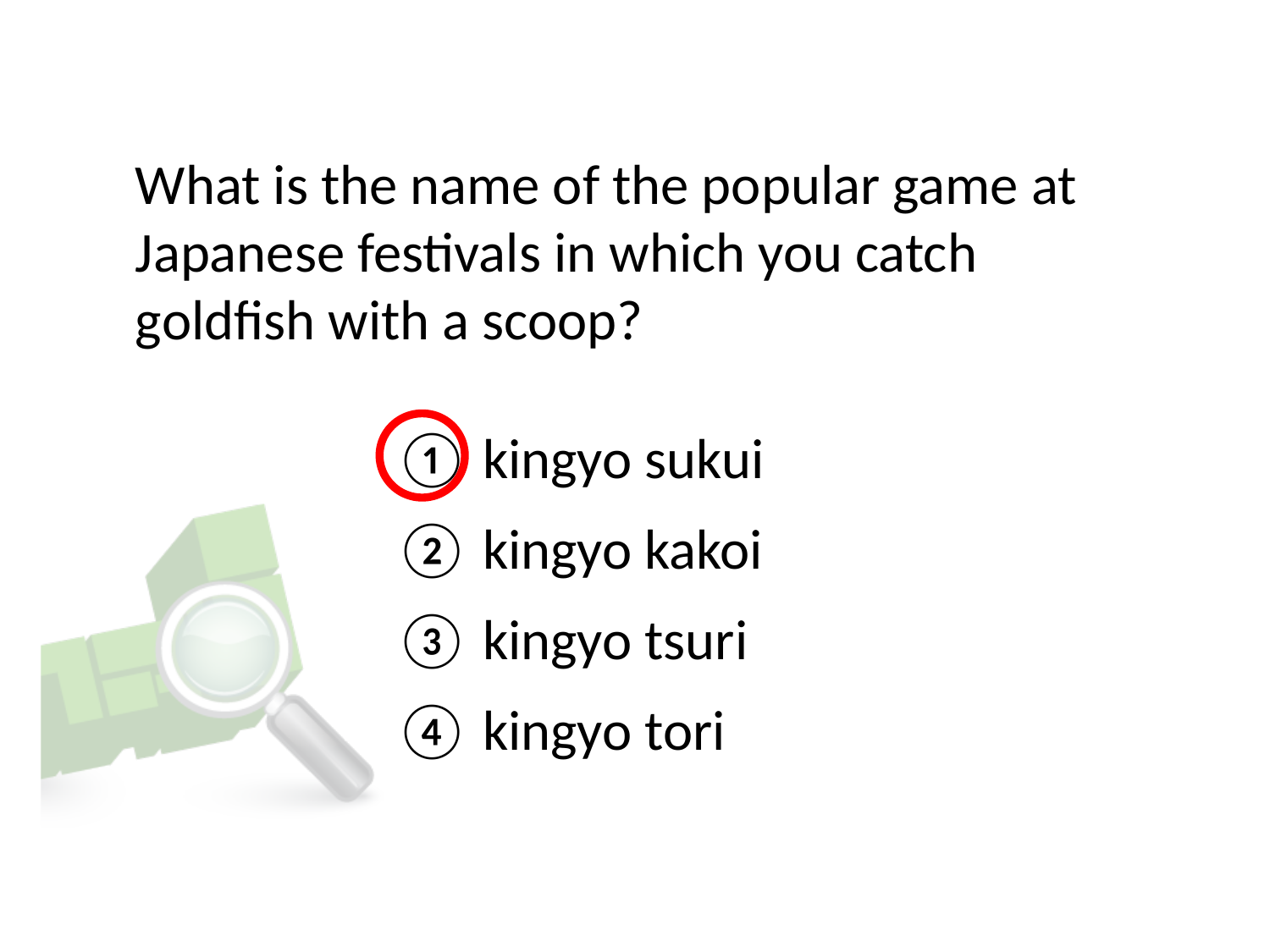

# What is the name of the popular game at Japanese festivals in which you catch goldfish with a scoop?

① kingyo sukui
② kingyo kakoi
③ kingyo tsuri
④ kingyo tori